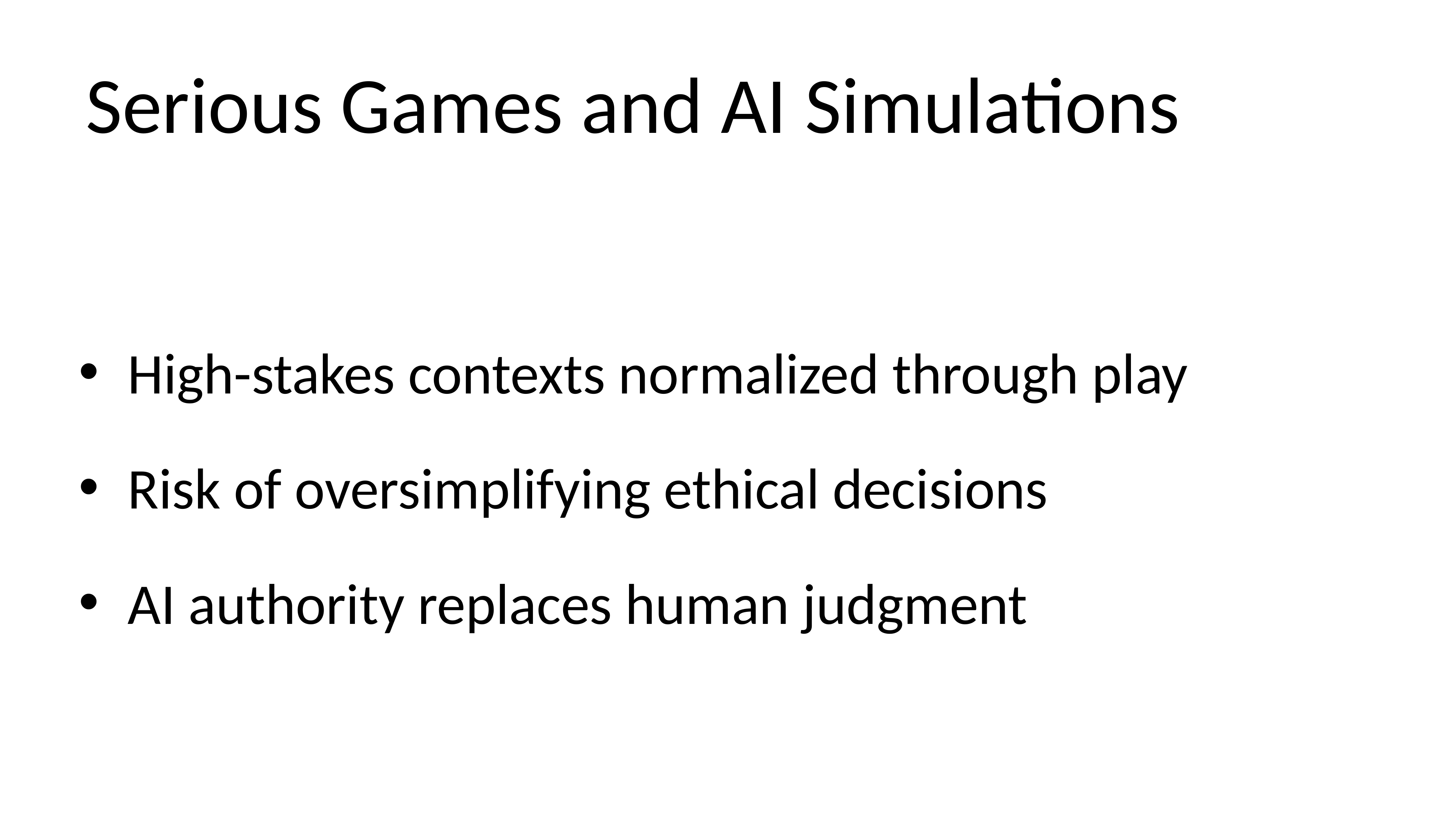

# Serious Games and AI Simulations
High-stakes contexts normalized through play
Risk of oversimplifying ethical decisions
AI authority replaces human judgment